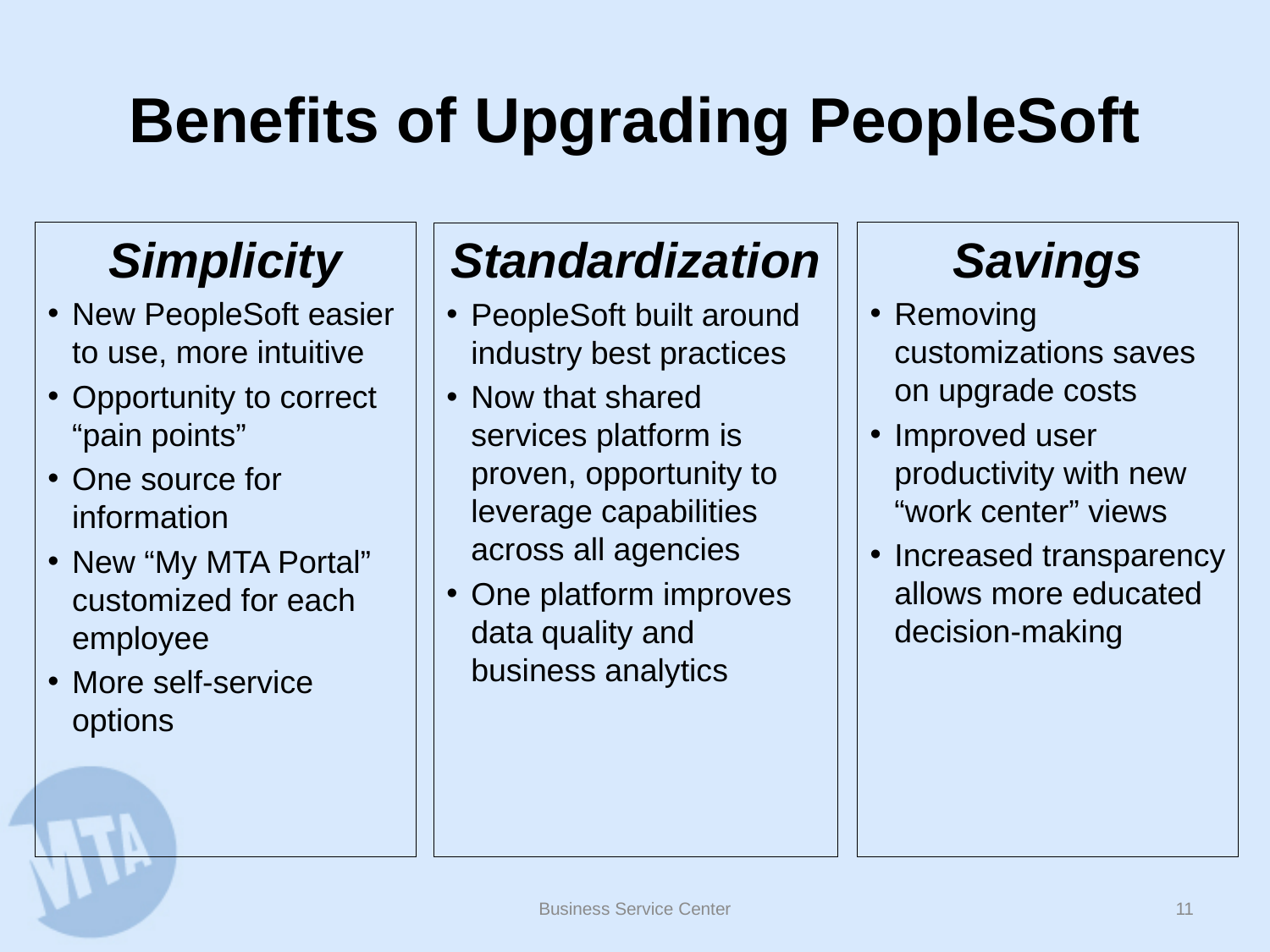

# Benefits of Upgrading PeopleSoft
Simplicity
New PeopleSoft easier to use, more intuitive
Opportunity to correct “pain points”
One source for information
New “My MTA Portal” customized for each employee
More self-service options
Savings
Removing customizations saves on upgrade costs
Improved user productivity with new “work center” views
Increased transparency allows more educated decision-making
Standardization
PeopleSoft built around industry best practices
Now that shared services platform is proven, opportunity to leverage capabilities across all agencies
One platform improves data quality and business analytics

Business Service Center
11